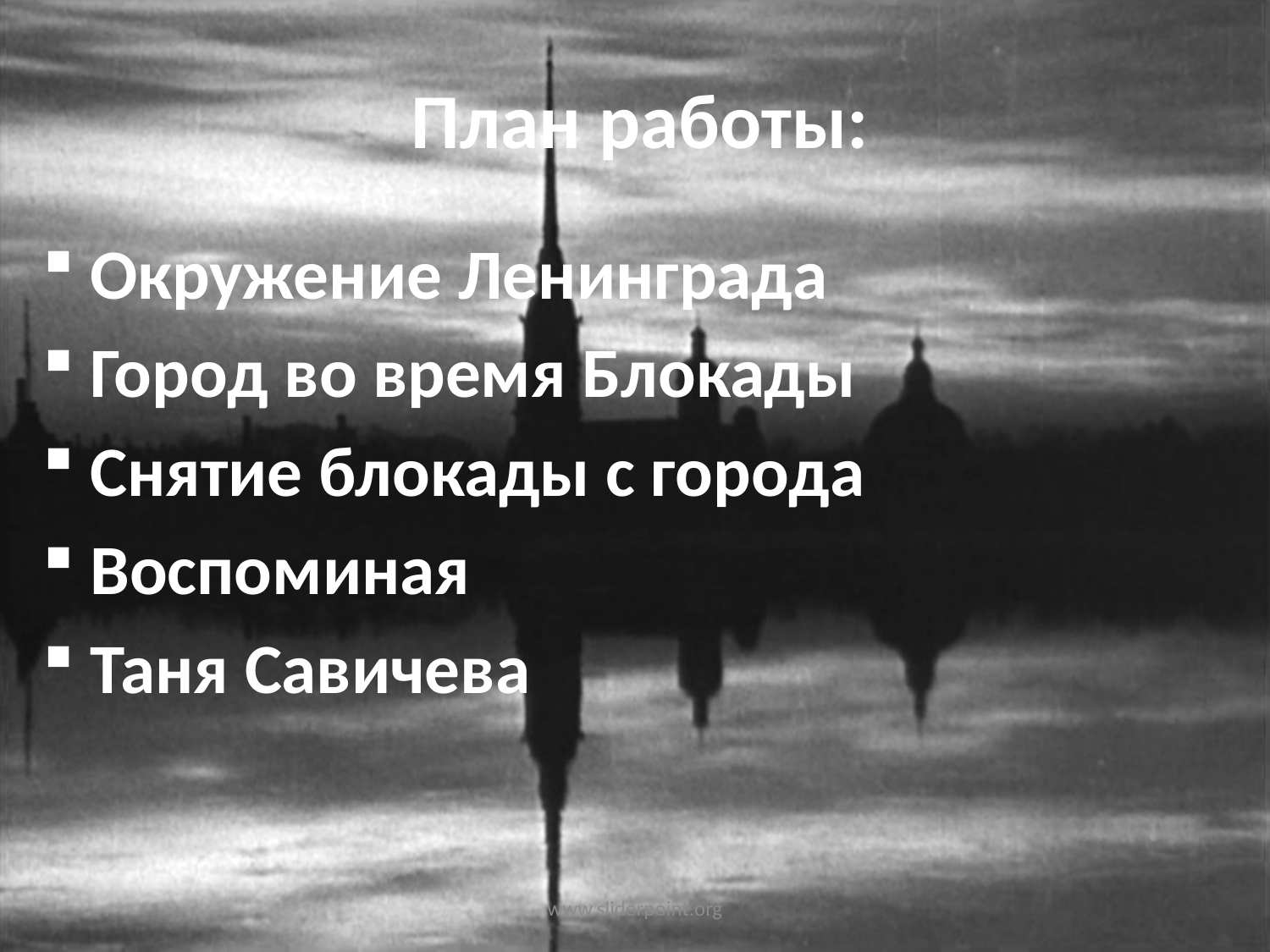

# План работы:
Окружение Ленинграда
Город во время Блокады
Снятие блокады с города
Воспоминая
Таня Савичева
www.sliderpoint.org